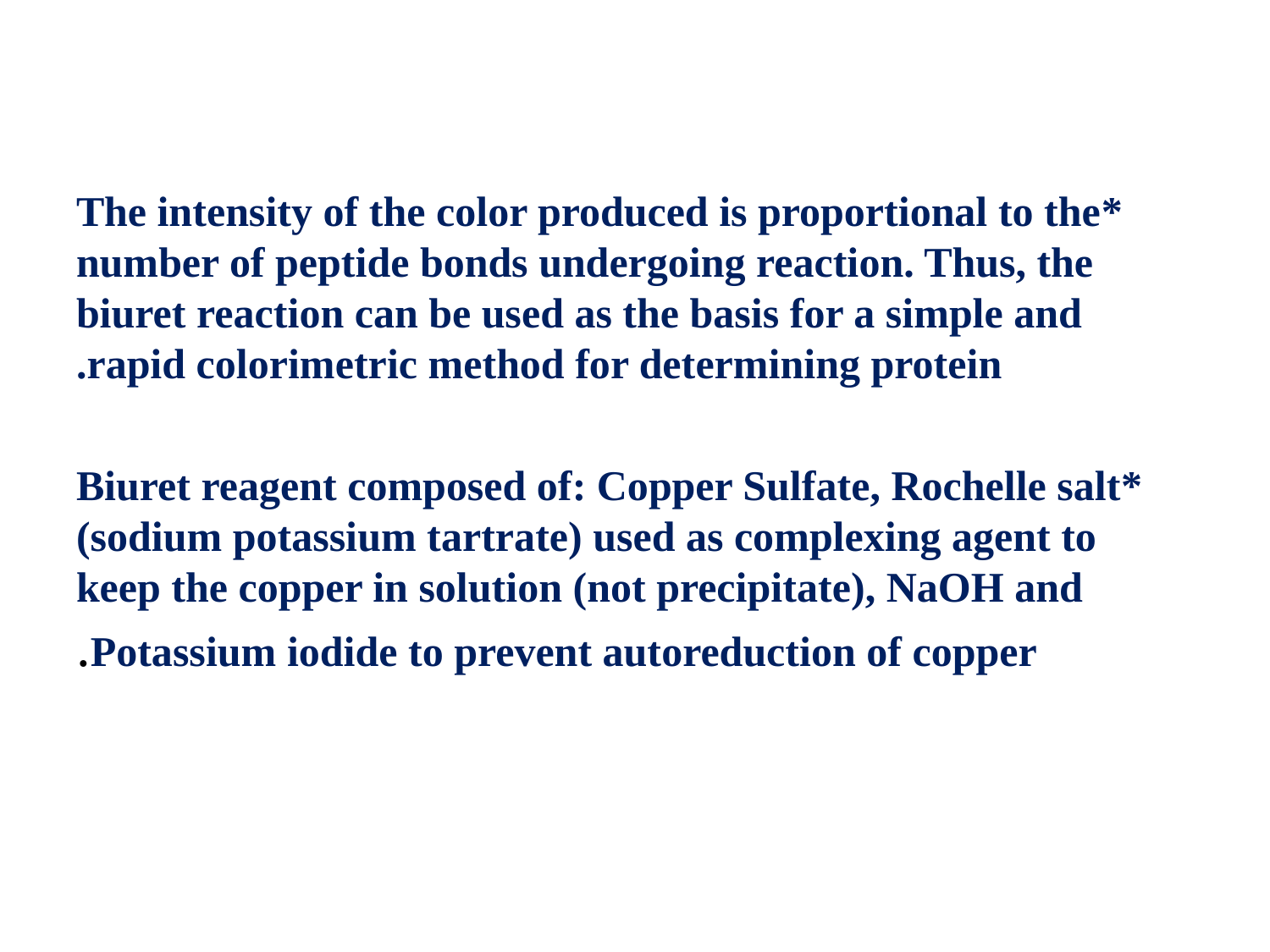

#

*The intensity of the color produced is proportional to the number of peptide bonds undergoing reaction. Thus, the biuret reaction can be used as the basis for a simple and rapid colorimetric method for determining protein.

*Biuret reagent composed of: Copper Sulfate, Rochelle salt (sodium potassium tartrate) used as complexing agent to keep the copper in solution (not precipitate), NaOH and Potassium iodide to prevent autoreduction of copper.